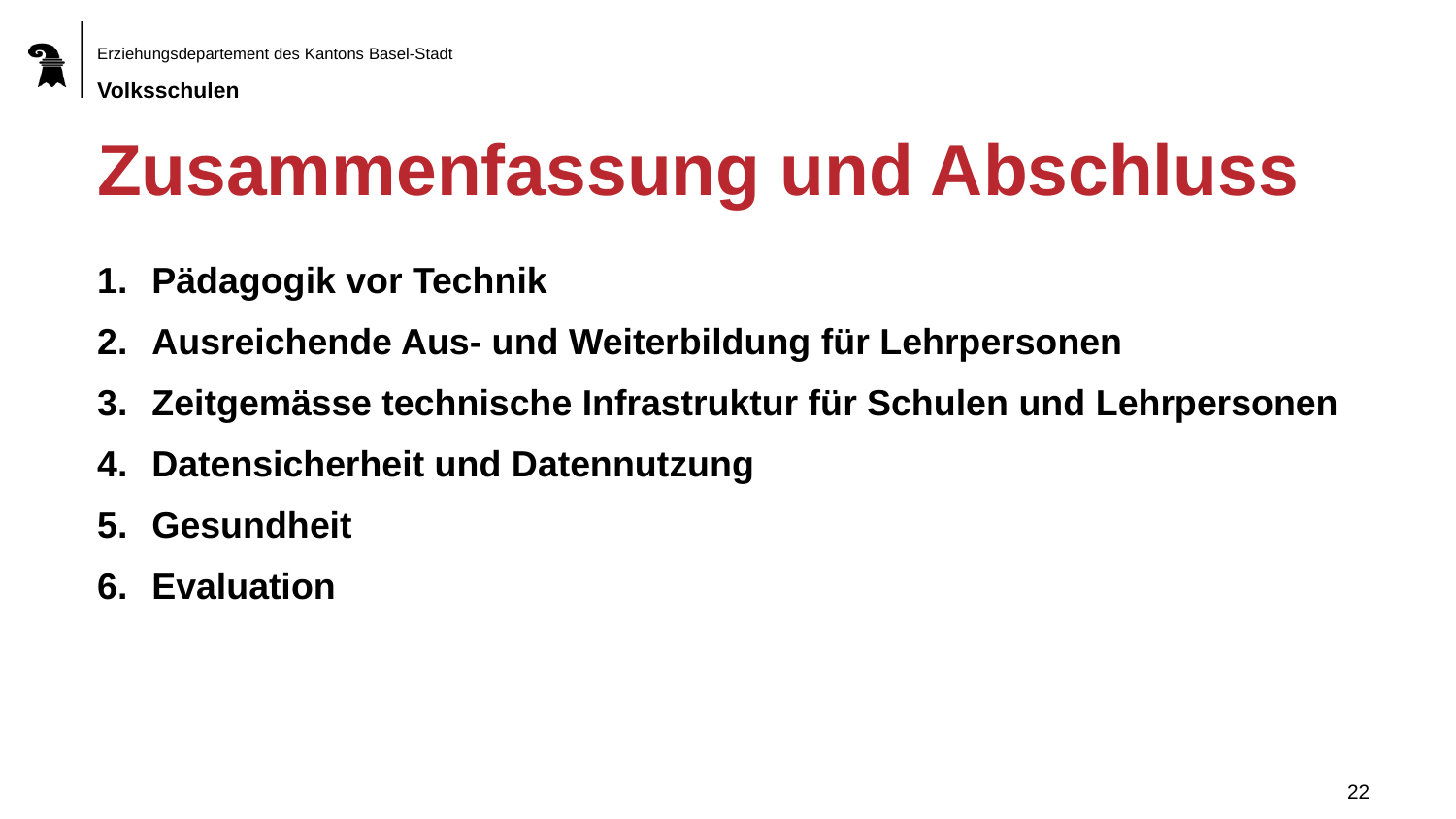

# Zusammenfassung und Abschluss
Pädagogik vor Technik
Ausreichende Aus- und Weiterbildung für Lehrpersonen
Zeitgemässe technische Infrastruktur für Schulen und Lehrpersonen
Datensicherheit und Datennutzung
Gesundheit
Evaluation
22